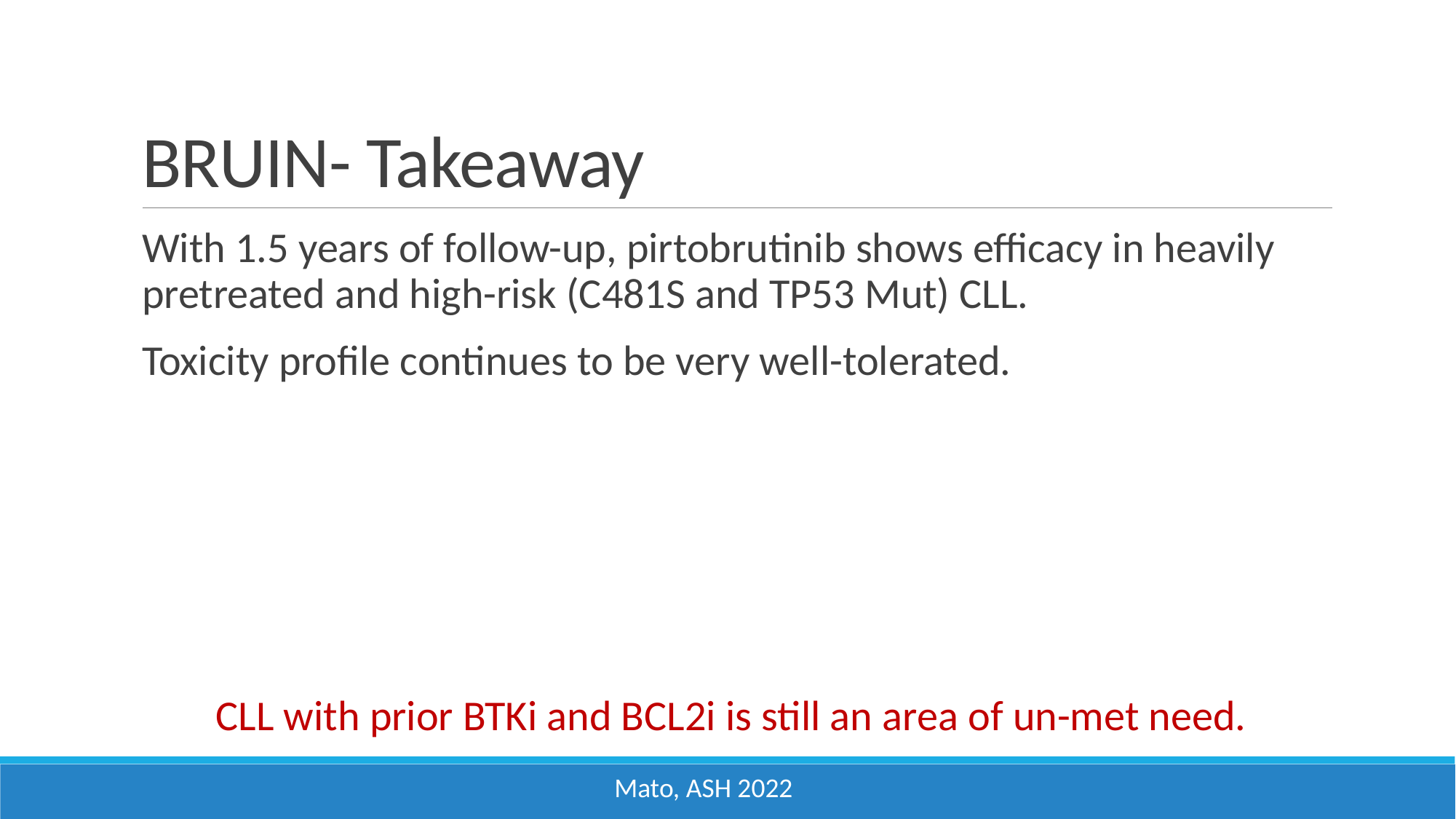

# BRUIN- Takeaway
With 1.5 years of follow-up, pirtobrutinib shows efficacy in heavily pretreated and high-risk (C481S and TP53 Mut) CLL.
Toxicity profile continues to be very well-tolerated.
CLL with prior BTKi and BCL2i is still an area of un-met need.
Mato, ASH 2022